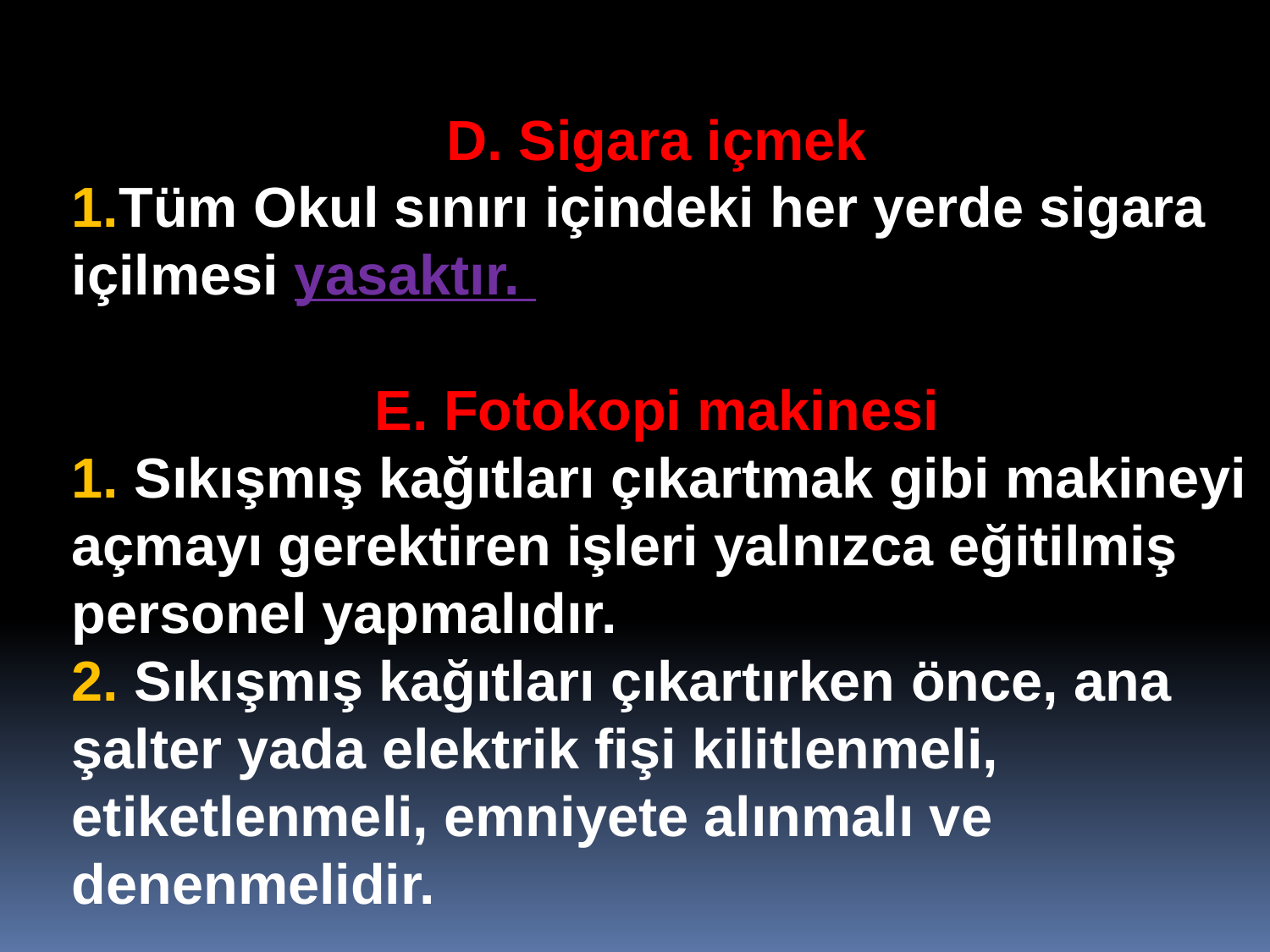

D. Sigara içmek
1.Tüm Okul sınırı içindeki her yerde sigara içilmesi yasaktır.

E. Fotokopi makinesi
1. Sıkışmış kağıtları çıkartmak gibi makineyi açmayı gerektiren işleri yalnızca eğitilmiş personel yapmalıdır.
2. Sıkışmış kağıtları çıkartırken önce, ana şalter yada elektrik fişi kilitlenmeli, etiketlenmeli, emniyete alınmalı ve denenmelidir.